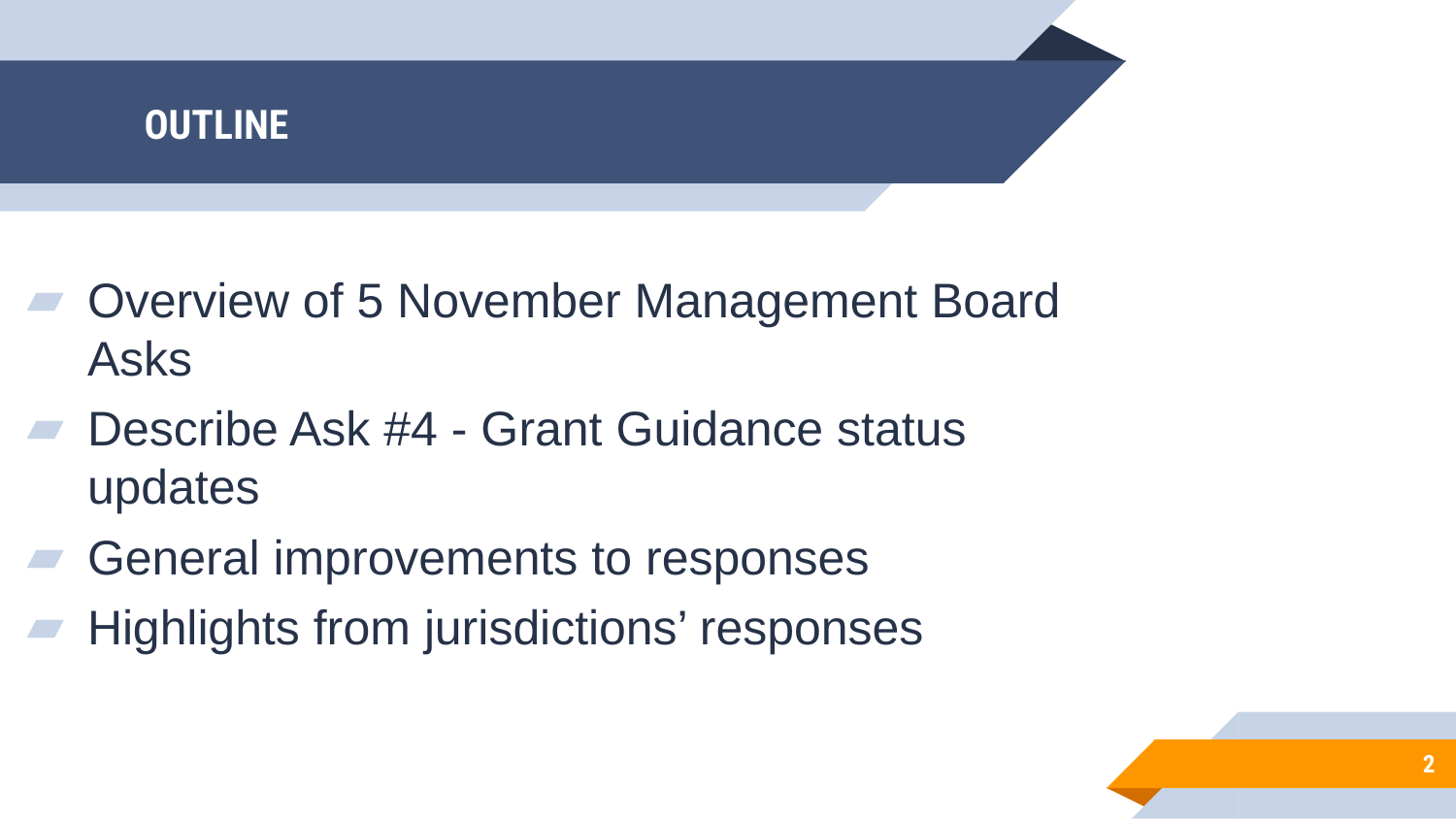

# OUTLINE
Overview of 5 November Management Board Asks
Describe Ask #4 - Grant Guidance status updates
General improvements to responses
Highlights from jurisdictions’ responses
2